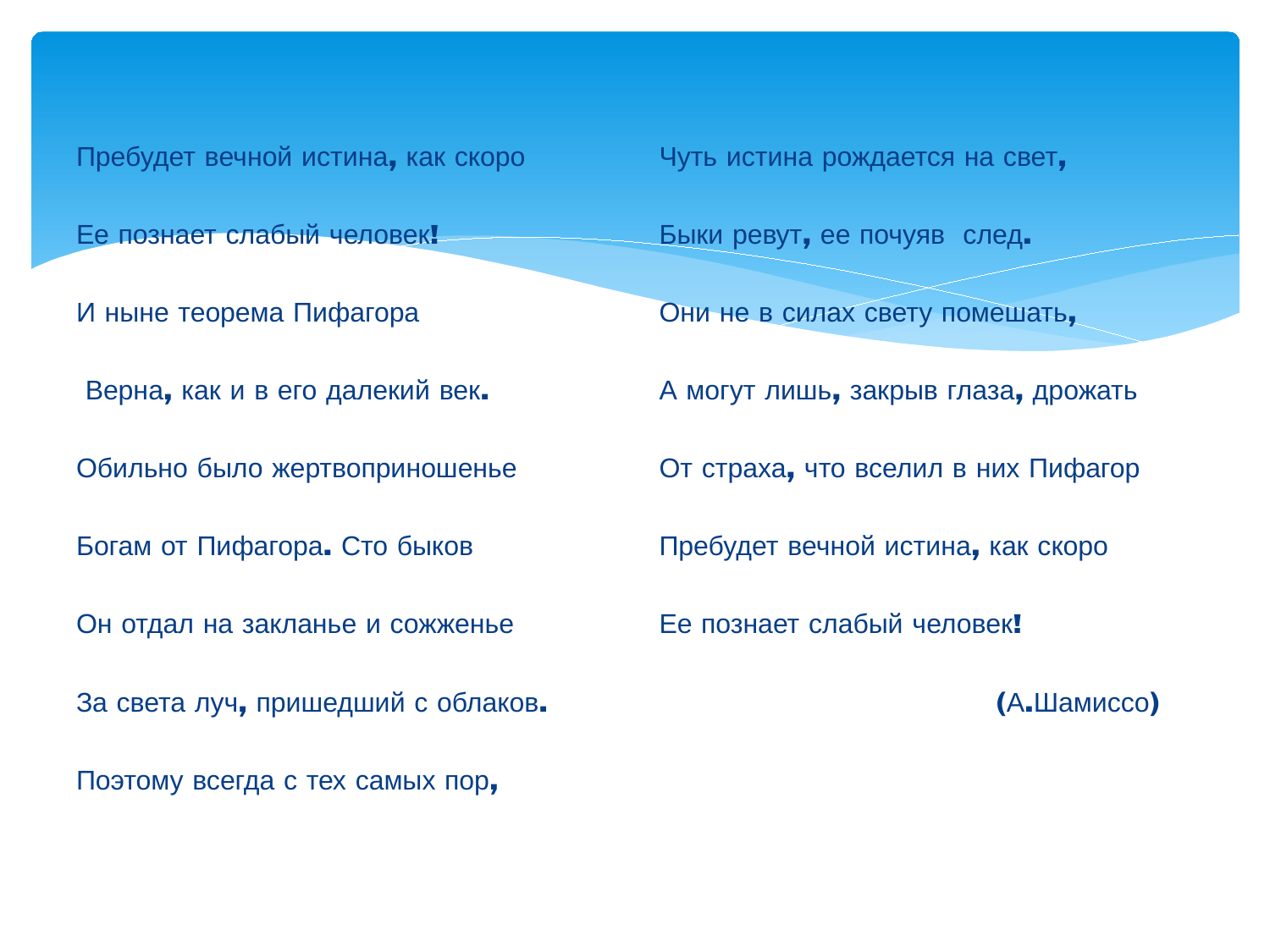

#
Пребудет вечной истина, как скоро

Ее познает слабый человек!

И ныне теорема Пифагора

 Верна, как и в его далекий век.

Обильно было жертвоприношенье

Богам от Пифагора. Сто быков

Он отдал на закланье и сожженье

За света луч, пришедший с облаков.

Поэтому всегда с тех самых пор,

Чуть истина рождается на свет,

Быки ревут, ее почуяв  след.

Они не в силах свету помешать,

А могут лишь, закрыв глаза, дрожать

От страха, что вселил в них Пифагор

Пребудет вечной истина, как скоро

Ее познает слабый человек!

                                     (А.Шамиссо)